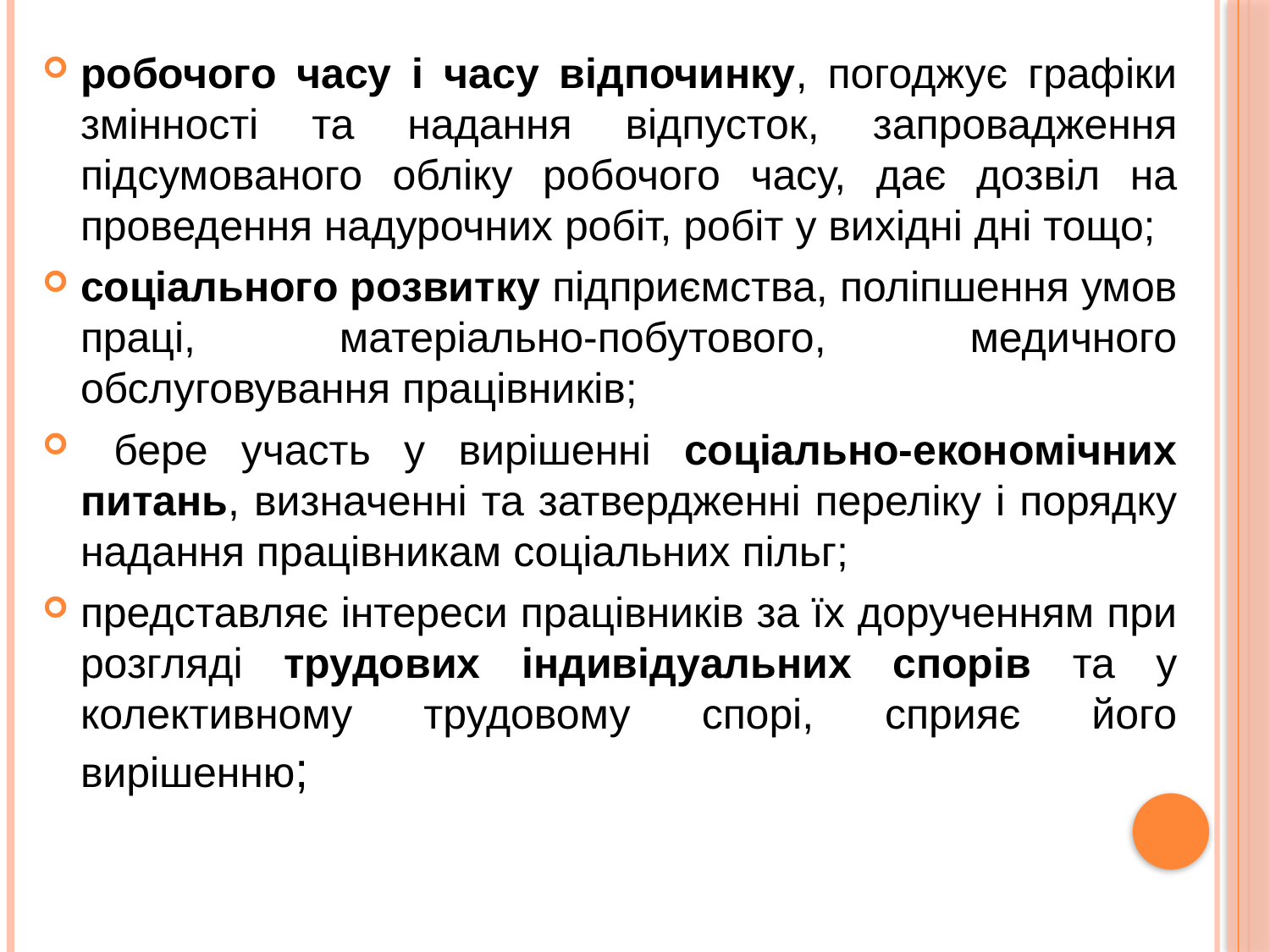

робочого часу і часу відпочинку, погоджує графіки змінності та надання відпусток, запровадження підсумованого обліку робочого часу, дає дозвіл на проведення надурочних робіт, робіт у вихідні дні тощо;
соціального розвитку підприємства, поліпшення умов праці, матеріально-побутового, медичного обслуговування працівників;
 бере участь у вирішенні соціально-економічних питань, визначенні та затвердженні переліку і порядку надання працівникам соціальних пільг;
представляє інтереси працівників за їх дорученням при розгляді трудових індивідуальних спорів та у колективному трудовому спорі, сприяє його вирішенню;